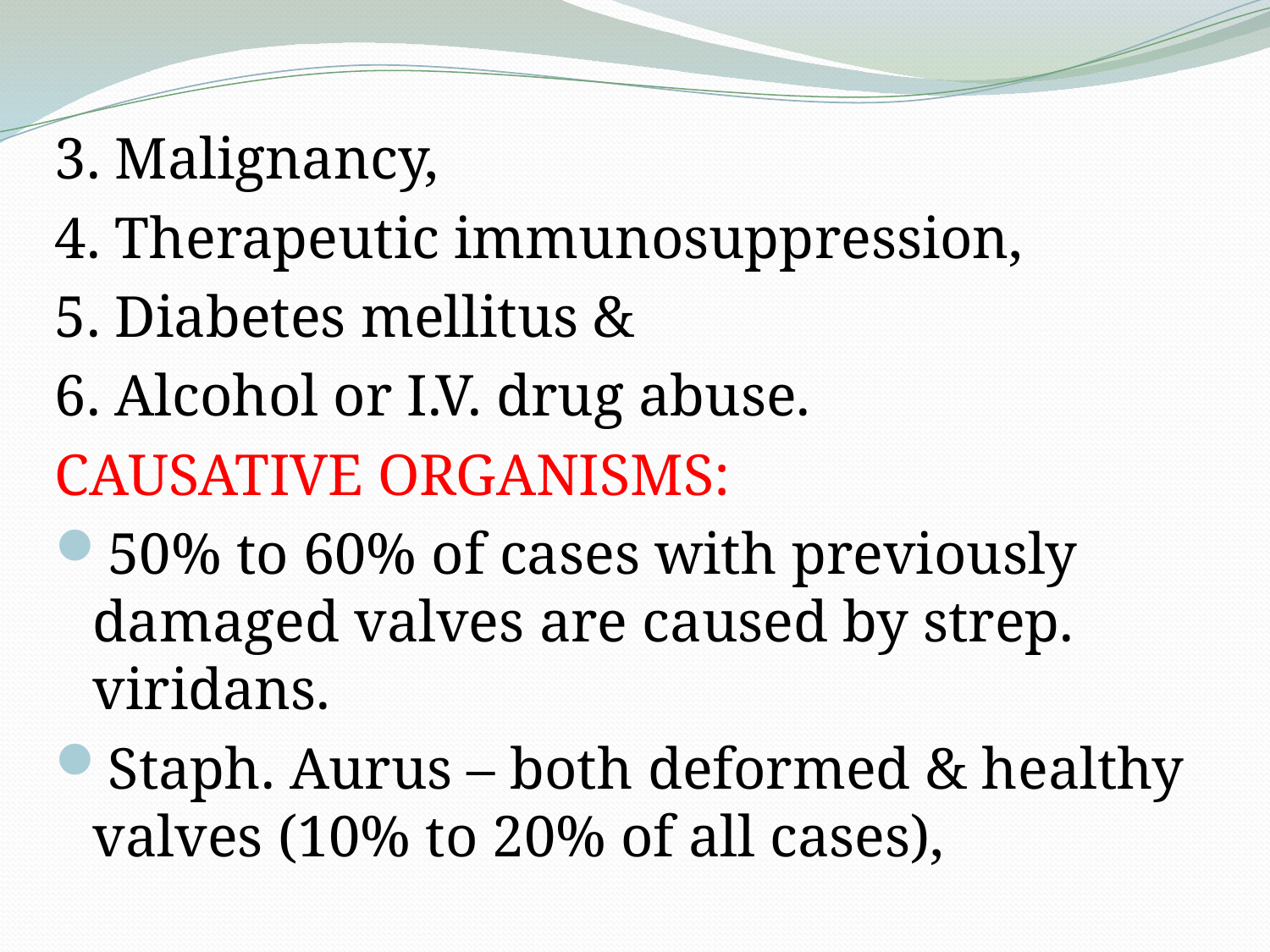

3. Malignancy,
4. Therapeutic immunosuppression,
5. Diabetes mellitus &
6. Alcohol or I.V. drug abuse.
CAUSATIVE ORGANISMS:
50% to 60% of cases with previously damaged valves are caused by strep. viridans.
Staph. Aurus – both deformed & healthy valves (10% to 20% of all cases),